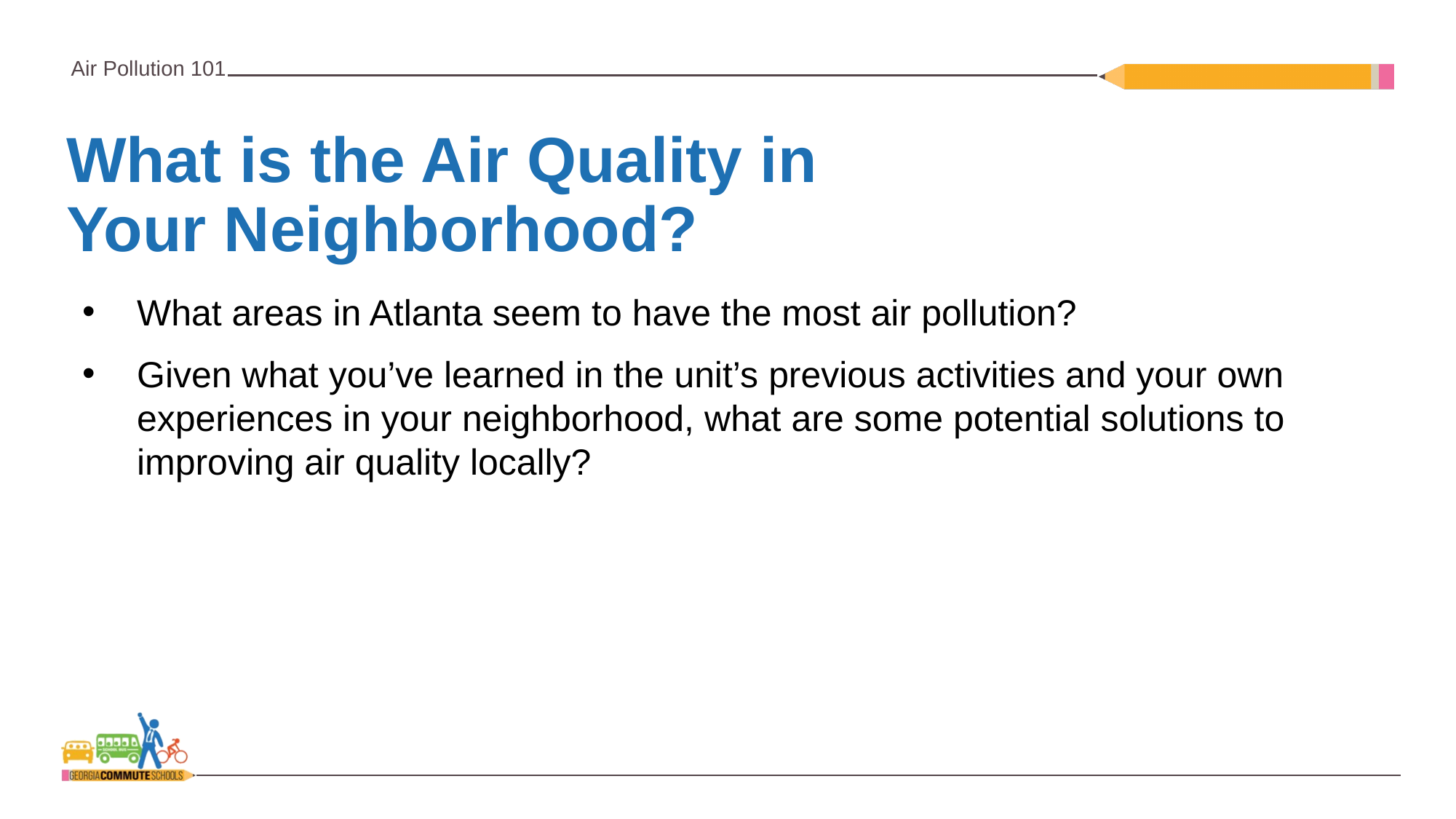

What is the Air Quality in
Your Neighborhood?
What areas in Atlanta seem to have the most air pollution?
Given what you’ve learned in the unit’s previous activities and your own experiences in your neighborhood, what are some potential solutions to improving air quality locally?